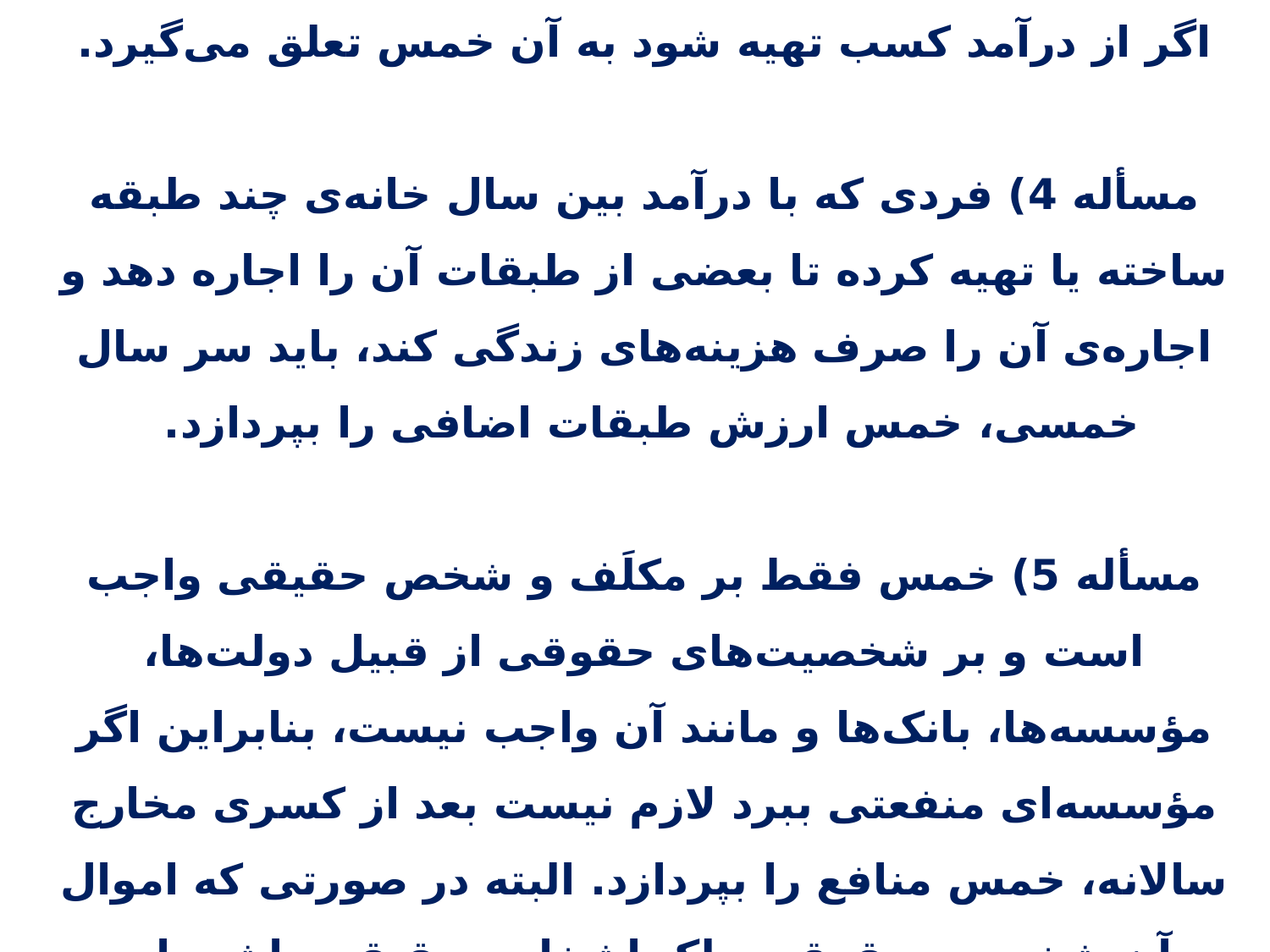

مسأله 3) ابزار و آلات کار حکم سرمایه را دارد؛ بنابر این اگر از درآمد کسب تهیه شود به آن خمس تعلق می‌گیرد.

مسأله 4) فردی که با درآمد بین سال خانه‌ی چند طبقه ساخته یا تهیه کرده تا بعضی از طبقات آن را اجاره دهد و اجاره‌ی آن را صرف هزینه‌های زندگی کند، باید سر سال خمسی، خمس ارزش طبقات اضافی را بپردازد.

مسأله 5) خمس فقط بر مکلَف و شخص حقیقی واجب است و بر شخصیت‌های حقوقی از قبیل دولت‌ها، مؤسسه‌ها، بانک‌ها و مانند آن واجب نیست، بنابراین اگر مؤسسه‌ای منفعتی ببرد لازم نیست بعد از کسری مخارج سالانه، خمس منافع را بپردازد. البته در صورتی که اموال آن شخصیت حقوقی ملک اشخاص حقیقی باشد باید خمس آن منفعت را بپردازند.